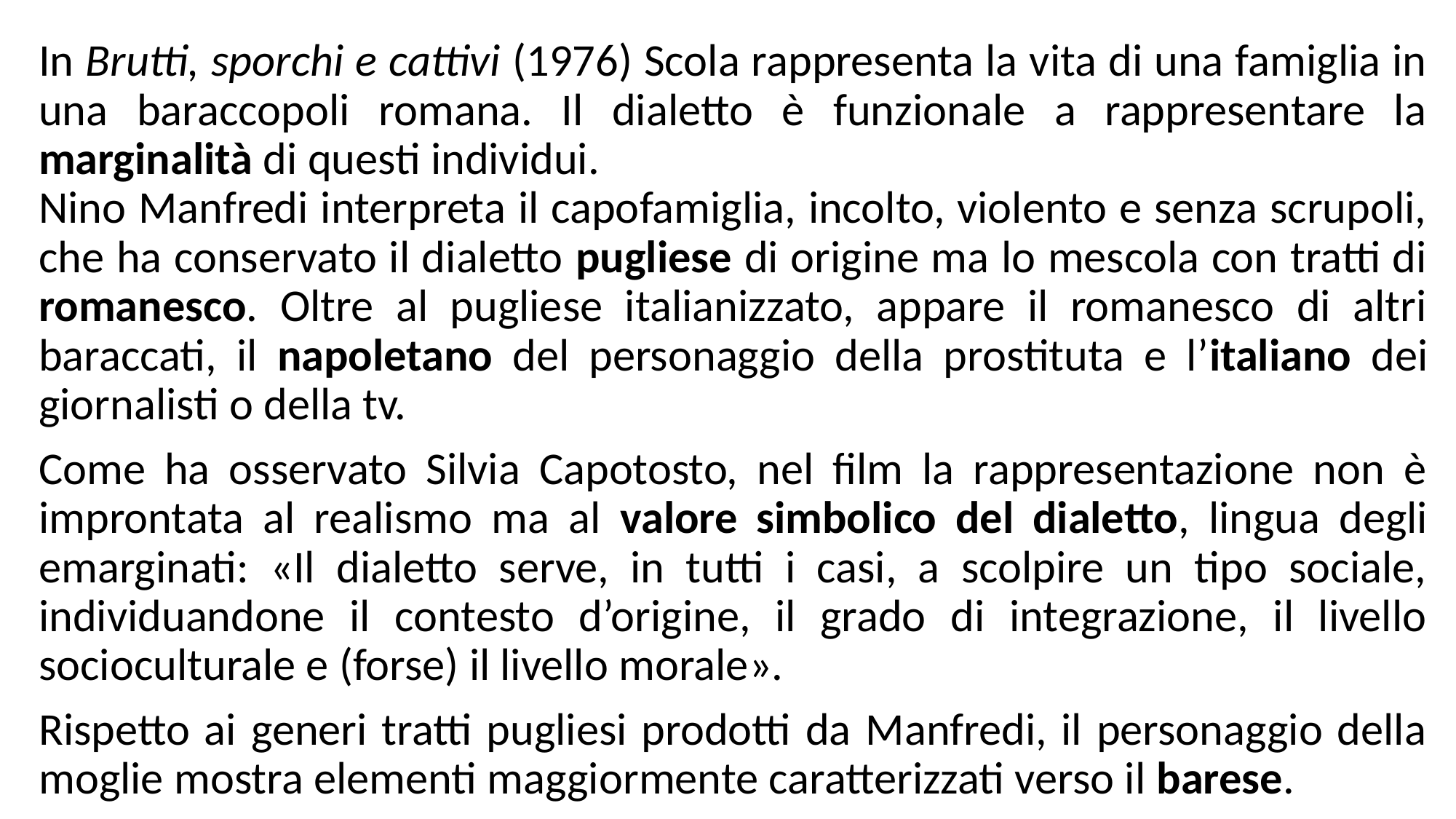

In Brutti, sporchi e cattivi (1976) Scola rappresenta la vita di una famiglia in una baraccopoli romana. Il dialetto è funzionale a rappresentare la marginalità di questi individui.
Nino Manfredi interpreta il capofamiglia, incolto, violento e senza scrupoli, che ha conservato il dialetto pugliese di origine ma lo mescola con tratti di romanesco. Oltre al pugliese italianizzato, appare il romanesco di altri baraccati, il napoletano del personaggio della prostituta e l’italiano dei giornalisti o della tv.
Come ha osservato Silvia Capotosto, nel film la rappresentazione non è improntata al realismo ma al valore simbolico del dialetto, lingua degli emarginati: «Il dialetto serve, in tutti i casi, a scolpire un tipo sociale, individuandone il contesto d’origine, il grado di integrazione, il livello socioculturale e (forse) il livello morale».
Rispetto ai generi tratti pugliesi prodotti da Manfredi, il personaggio della moglie mostra elementi maggiormente caratterizzati verso il barese.